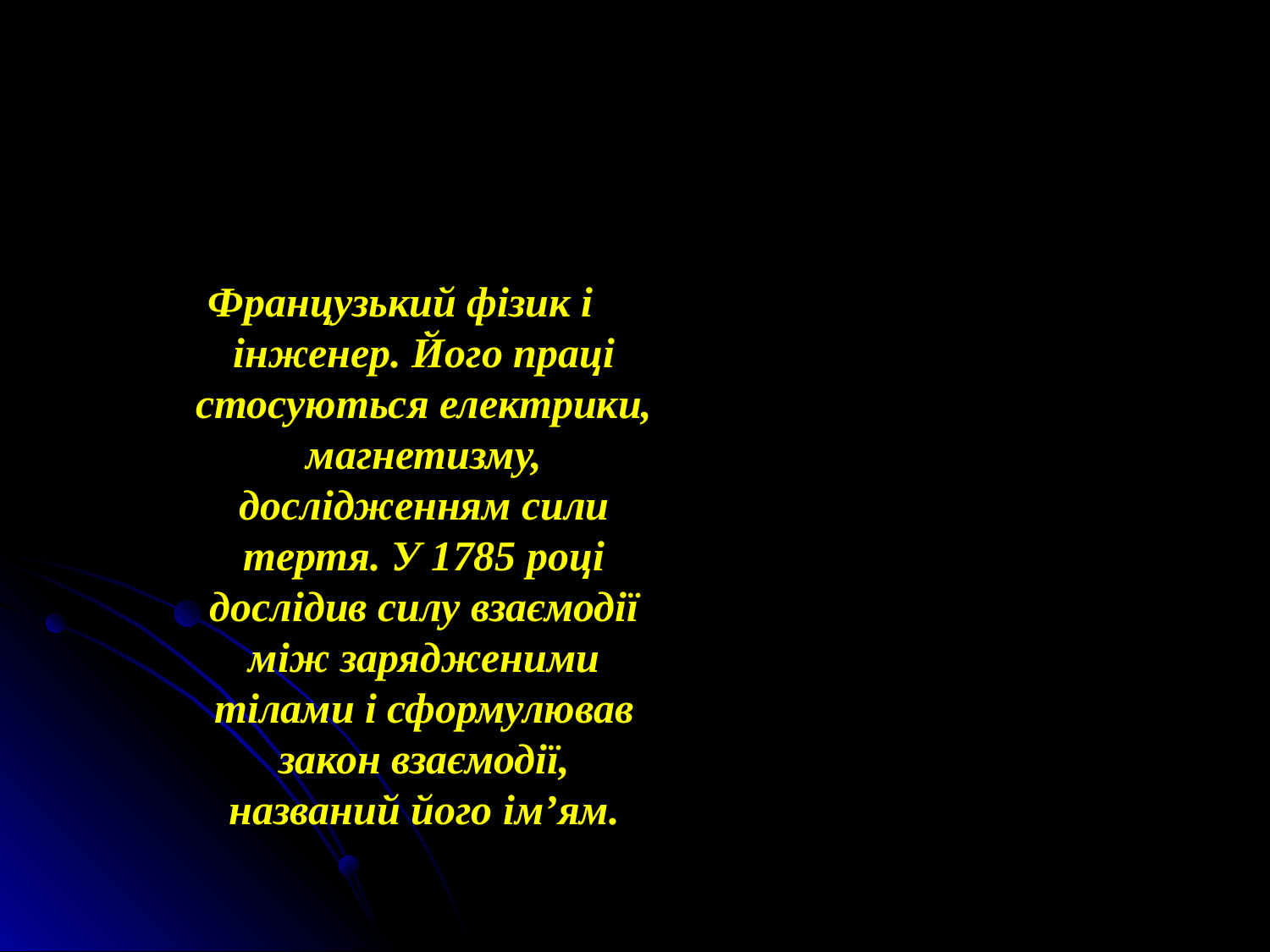

#

Французький фізик і інженер. Його праці стосуються електрики, магнетизму, дослідженням сили тертя. У 1785 році дослідив силу взаємодії між зарядженими тілами і сформулював закон взаємодії, названий його ім’ям.